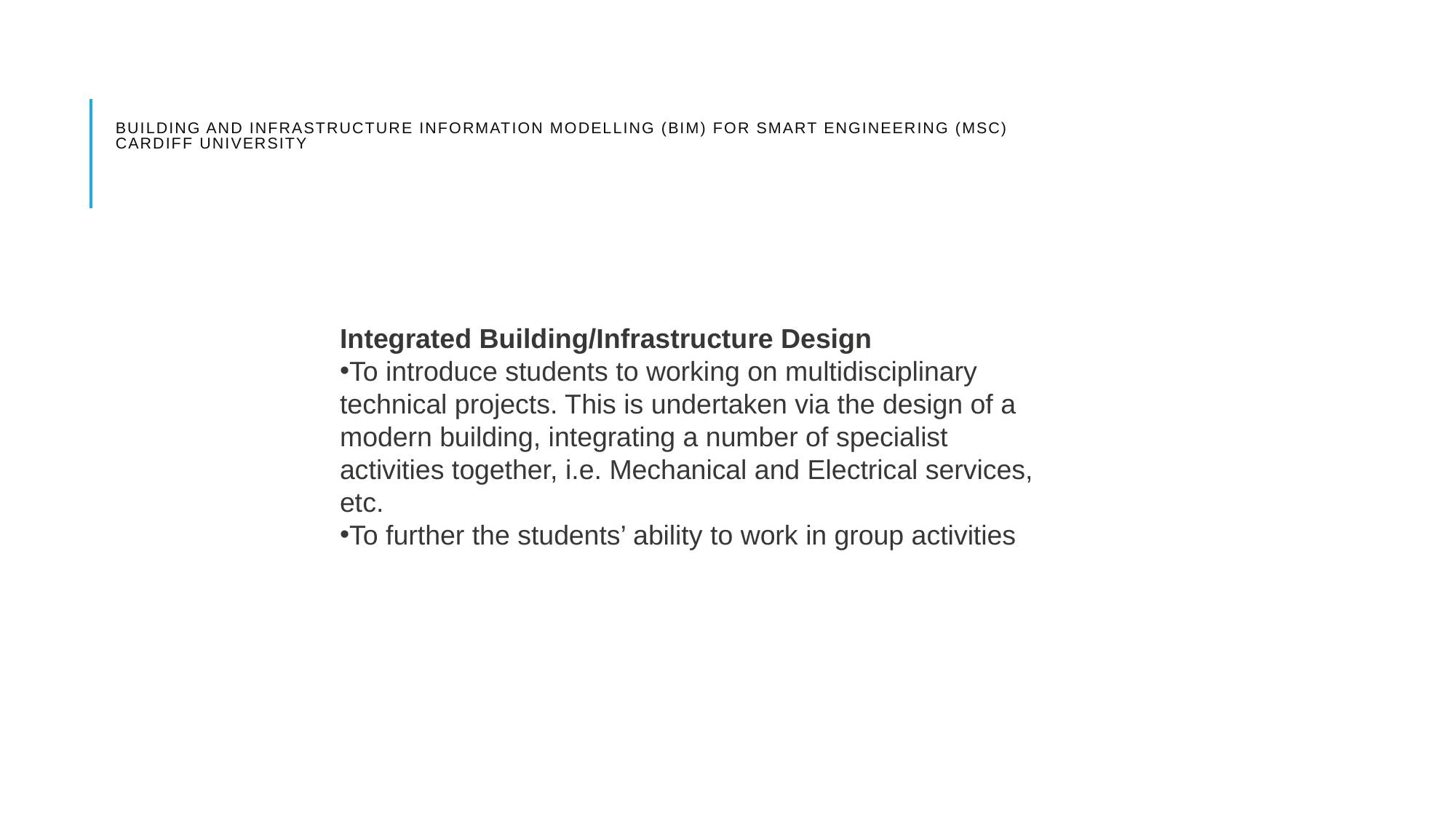

# Building and Infrastructure Information Modelling (BIM) for Smart Engineering (MSc) CARDIFF UNIVERSITY
Integrated Building/Infrastructure Design
To introduce students to working on multidisciplinary technical projects. This is undertaken via the design of a modern building, integrating a number of specialist activities together, i.e. Mechanical and Electrical services, etc.
To further the students’ ability to work in group activities